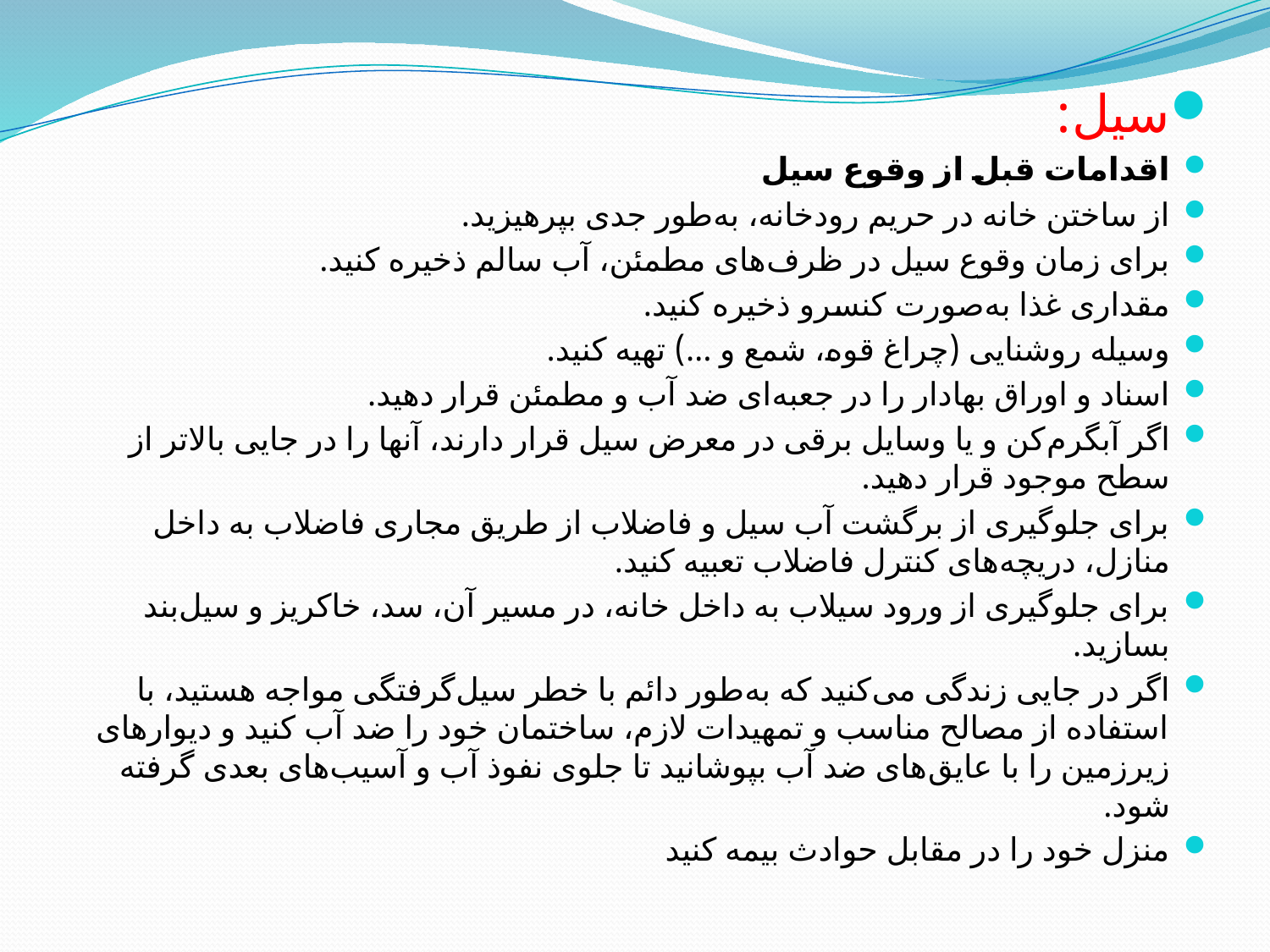

سیل:
اقدامات قبل از وقوع سیل
از ساختن خانه در حریم رودخانه، به‌طور جدی بپرهیزید.
برای زمان وقوع سیل در ظرف‌های مطمئن، آب سالم ذخیره کنید.
مقداری غذا به‌صورت کنسرو ذخیره کنید.
وسیله روشنایی (چراغ قوه، شمع و …) تهیه کنید.
اسناد و اوراق بهادار را در جعبه‌ای ضد آب و مطمئن قرار دهید.
اگر آبگرم‌کن و یا وسایل برقی در معرض سیل قرار دارند، آنها را در جایی بالاتر از سطح موجود قرار دهید.
برای جلوگیری از برگشت آب سیل و فاضلاب از طریق مجاری فاضلاب به داخل منازل، دریچه‌های کنترل فاضلاب تعبیه کنید.
برای جلوگیری از ورود سیلاب به داخل خانه، در مسیر آن، سد، خاکریز و سیل‌بند بسازید.
اگر در جایی زندگی می‌کنید که به‌طور دائم با خطر سیل‌گرفتگی مواجه هستید، با استفاده از مصالح مناسب و تمهیدات لازم، ساختمان خود را ضد آب کنید و دیوارهای زیرزمین را با عایق‌های ضد آب بپوشانید تا جلوی نفوذ آب و آسیب‌های بعدی گرفته شود.
منزل خود را در مقابل حوادث بیمه کنید